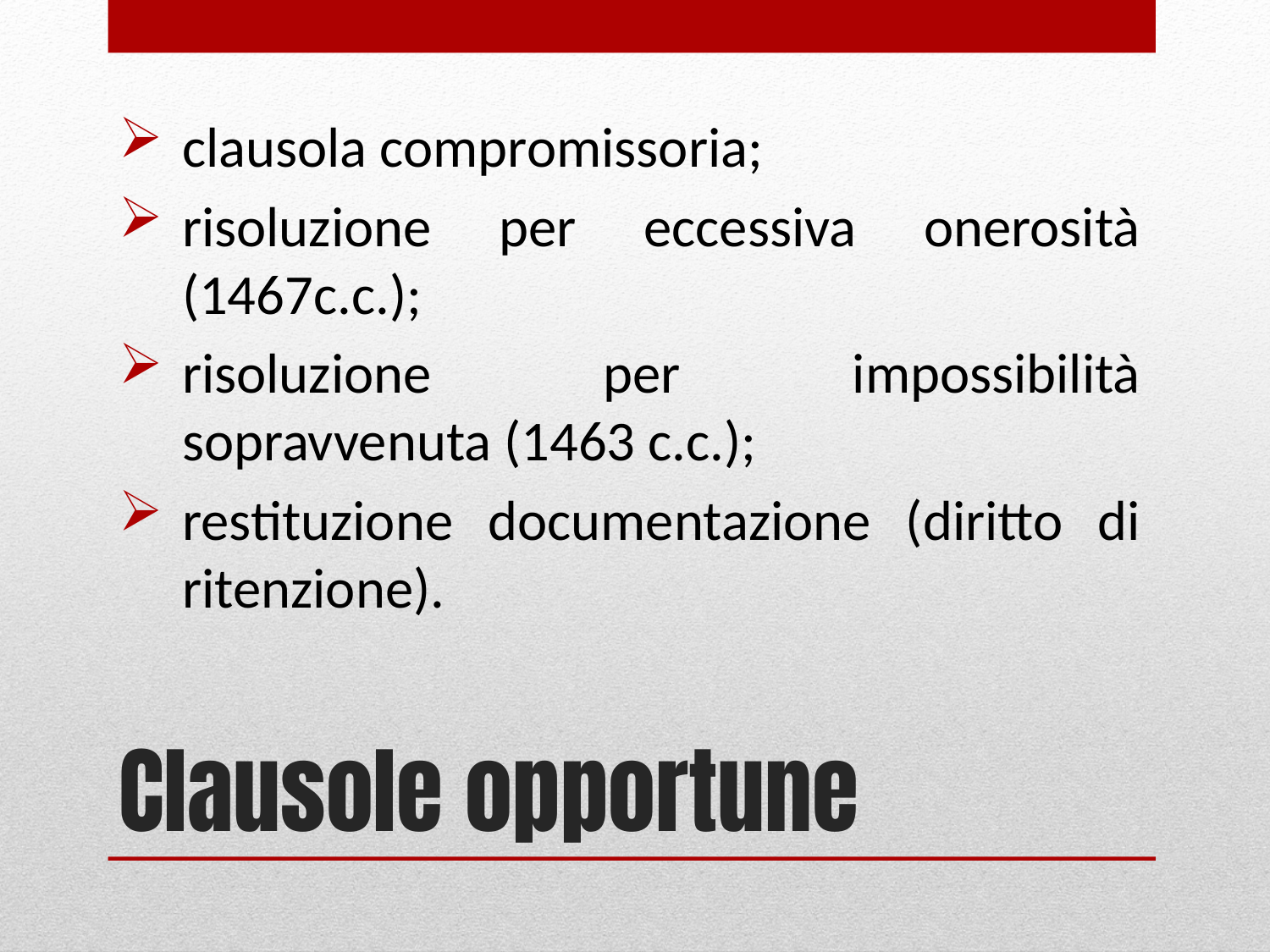

clausola compromissoria;
risoluzione per eccessiva onerosità (1467c.c.);
risoluzione per impossibilità sopravvenuta (1463 c.c.);
restituzione documentazione (diritto di ritenzione).
# Clausole opportune